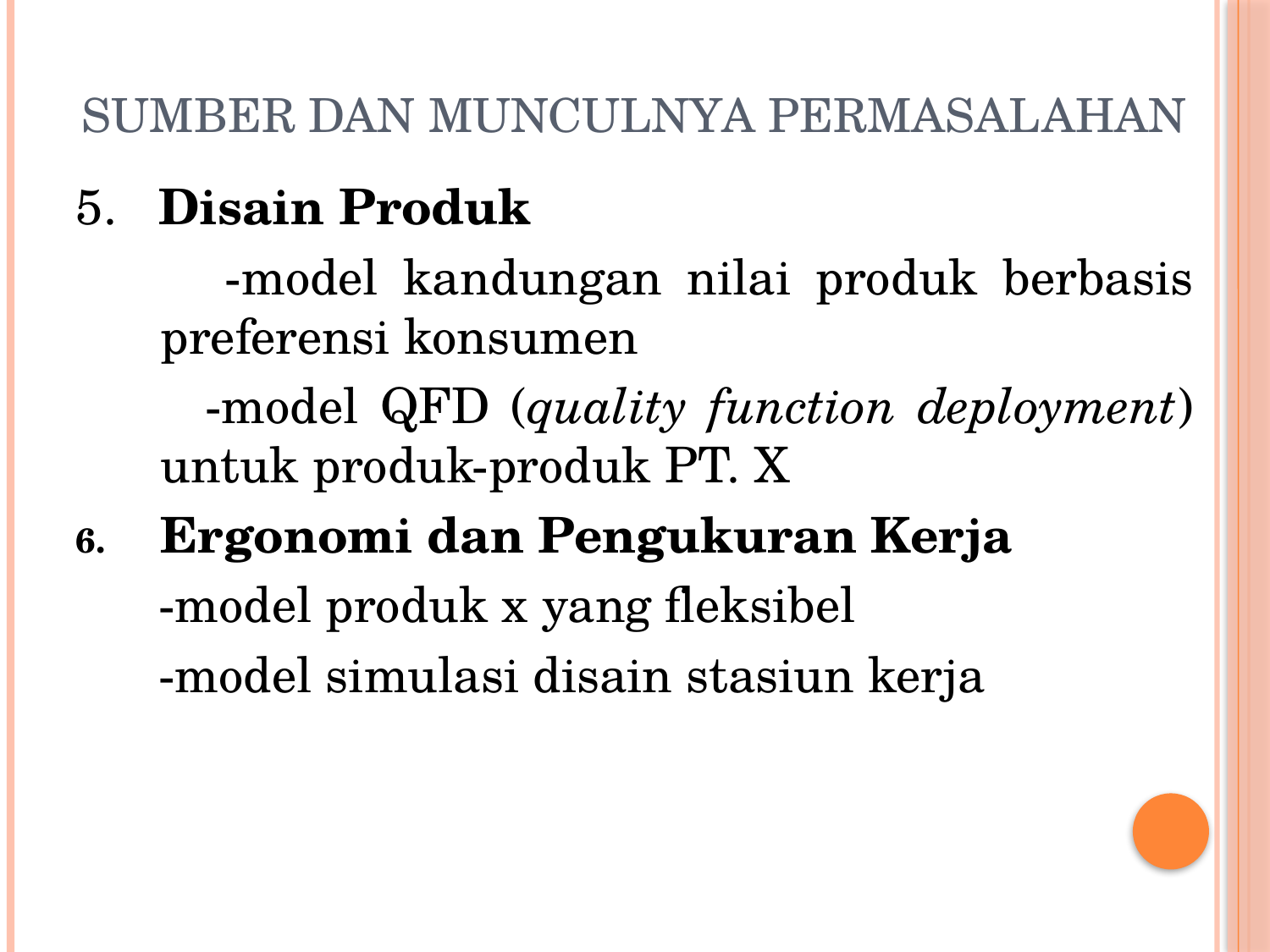

# Sumber dan Munculnya Permasalahan
5.   Disain Produk
      -model kandungan nilai produk berbasis preferensi konsumen
      -model QFD (quality function deployment) untuk produk-produk PT. X
Ergonomi dan Pengukuran Kerja
      -model produk x yang fleksibel
      -model simulasi disain stasiun kerja